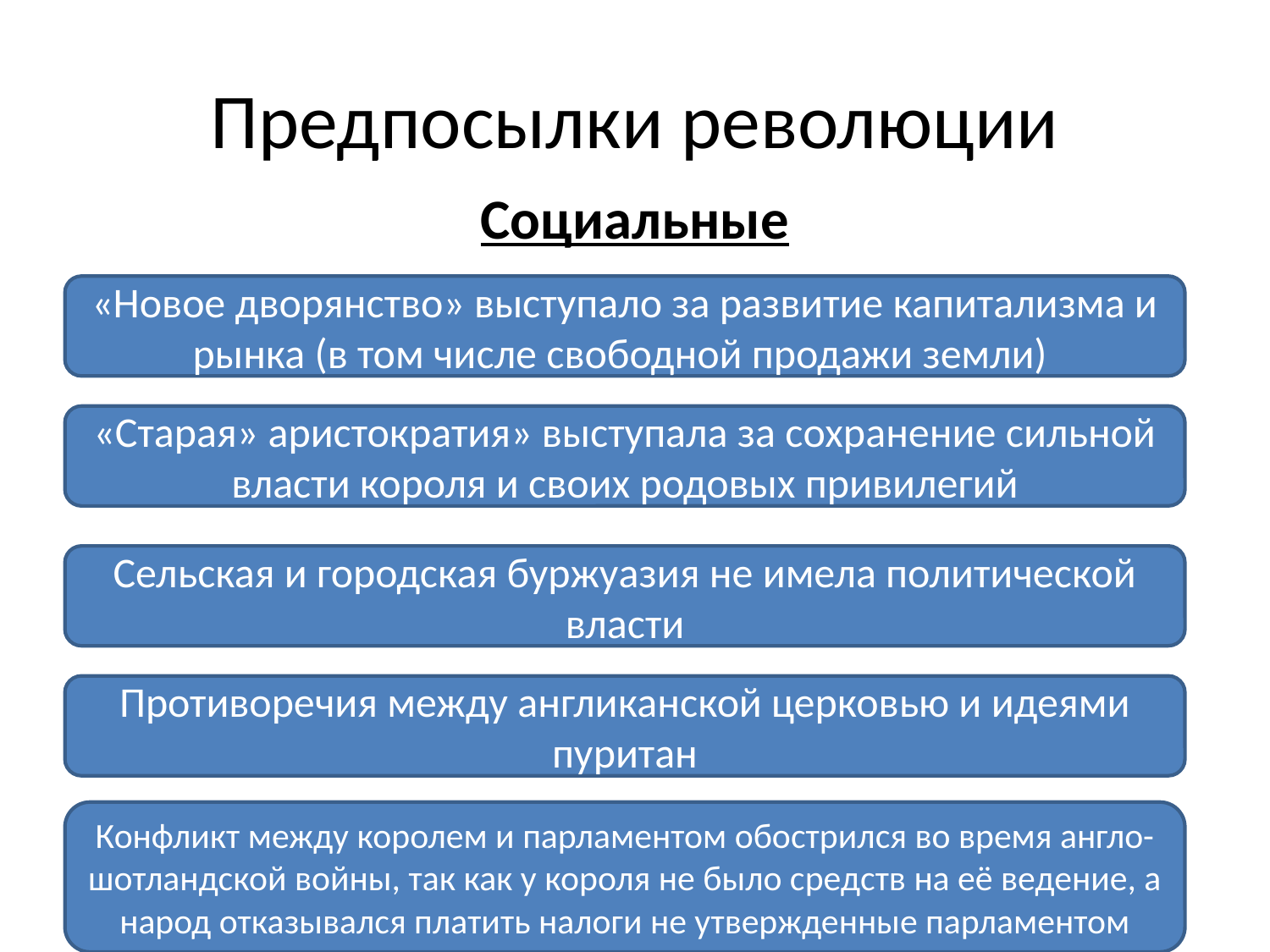

# Предпосылки революции
Социальные
«Новое дворянство» выступало за развитие капитализма и рынка (в том числе свободной продажи земли)
«Старая» аристократия» выступала за сохранение сильной власти короля и своих родовых привилегий
Сельская и городская буржуазия не имела политической власти
Противоречия между англиканской церковью и идеями пуритан
Конфликт между королем и парламентом обострился во время англо-шотландской войны, так как у короля не было средств на её ведение, а народ отказывался платить налоги не утвержденные парламентом